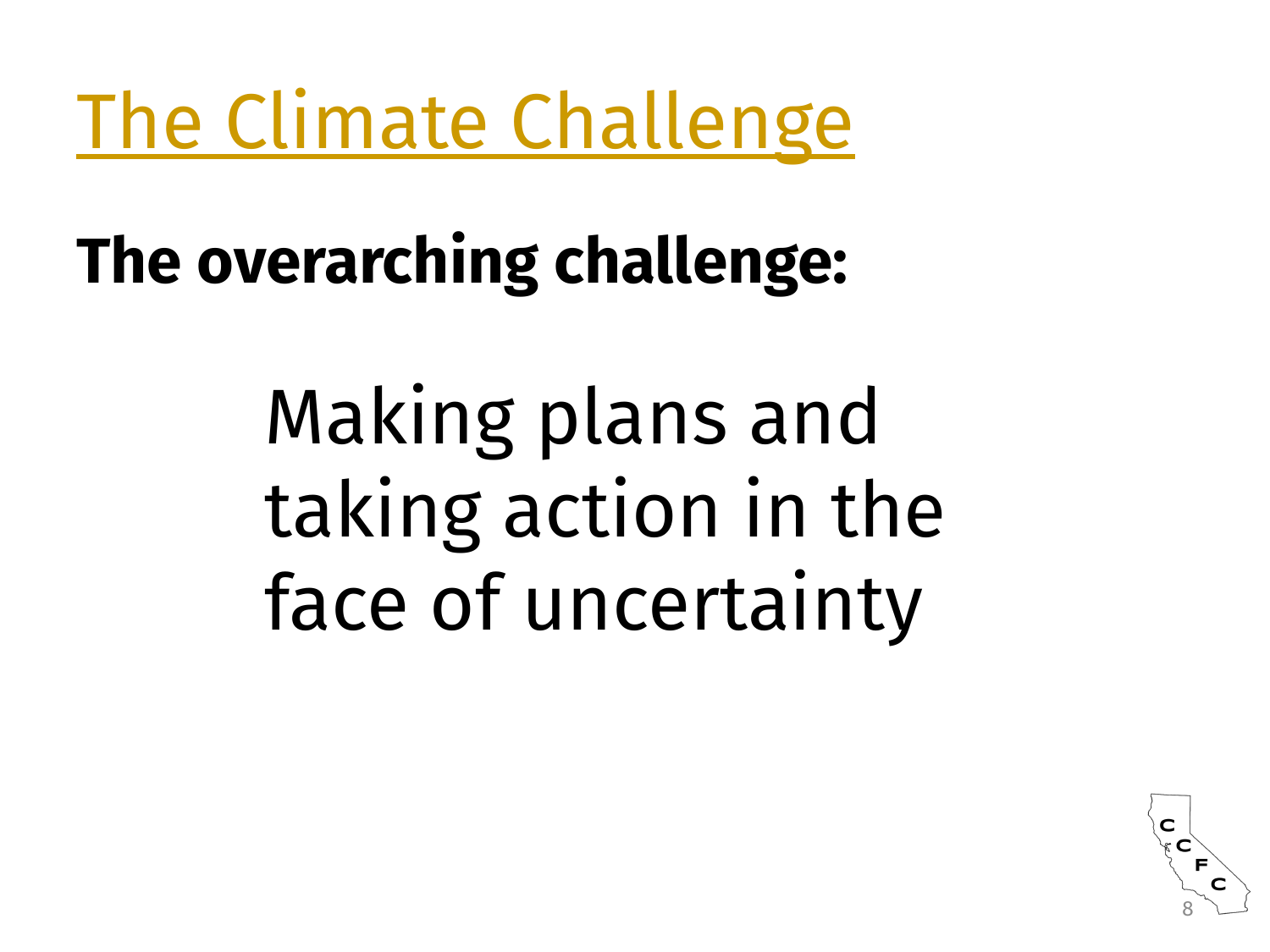

# The Climate Challenge
The overarching challenge:
Making plans and taking action in the face of uncertainty
8